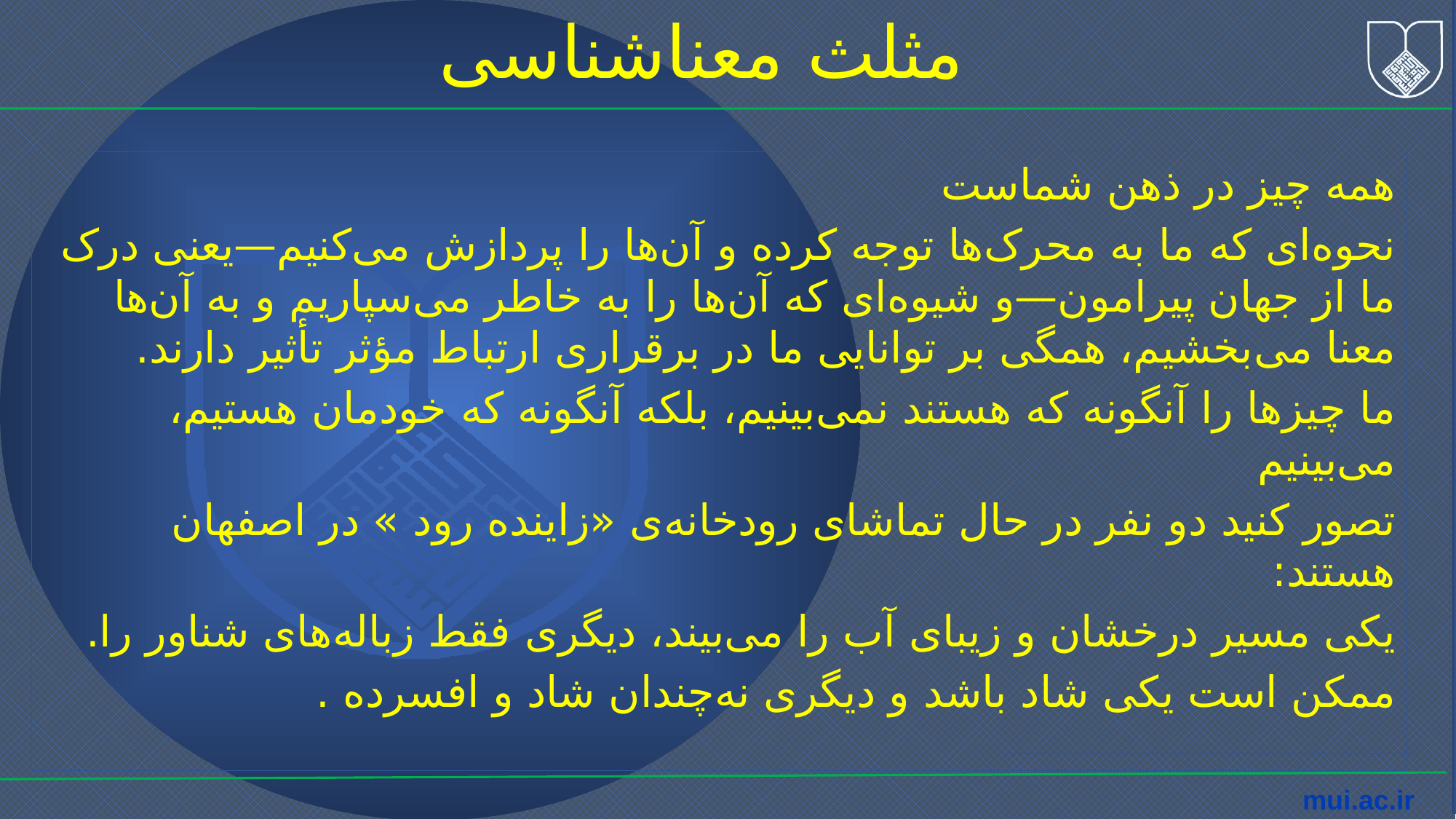

مثلث معناشناسی
همه چیز در ذهن شماست
نحوه‌ای که ما به محرک‌ها توجه کرده و آن‌ها را پردازش می‌کنیم—یعنی درک ما از جهان پیرامون—و شیوه‌ای که آن‌ها را به خاطر می‌سپاریم و به آن‌ها معنا می‌بخشیم، همگی بر توانایی ما در برقراری ارتباط مؤثر تأثیر دارند.
ما چیزها را آنگونه که هستند نمی‌بینیم، بلکه آنگونه که خودمان هستیم، می‌بینیم
تصور کنید دو نفر در حال تماشای رودخانه‌ی «زاینده رود » در اصفهان هستند:
یکی مسیر درخشان و زیبای آب را می‌بیند، دیگری فقط زباله‌های شناور را.
ممکن است یکی شاد باشد و دیگری نه‌چندان شاد و افسرده .